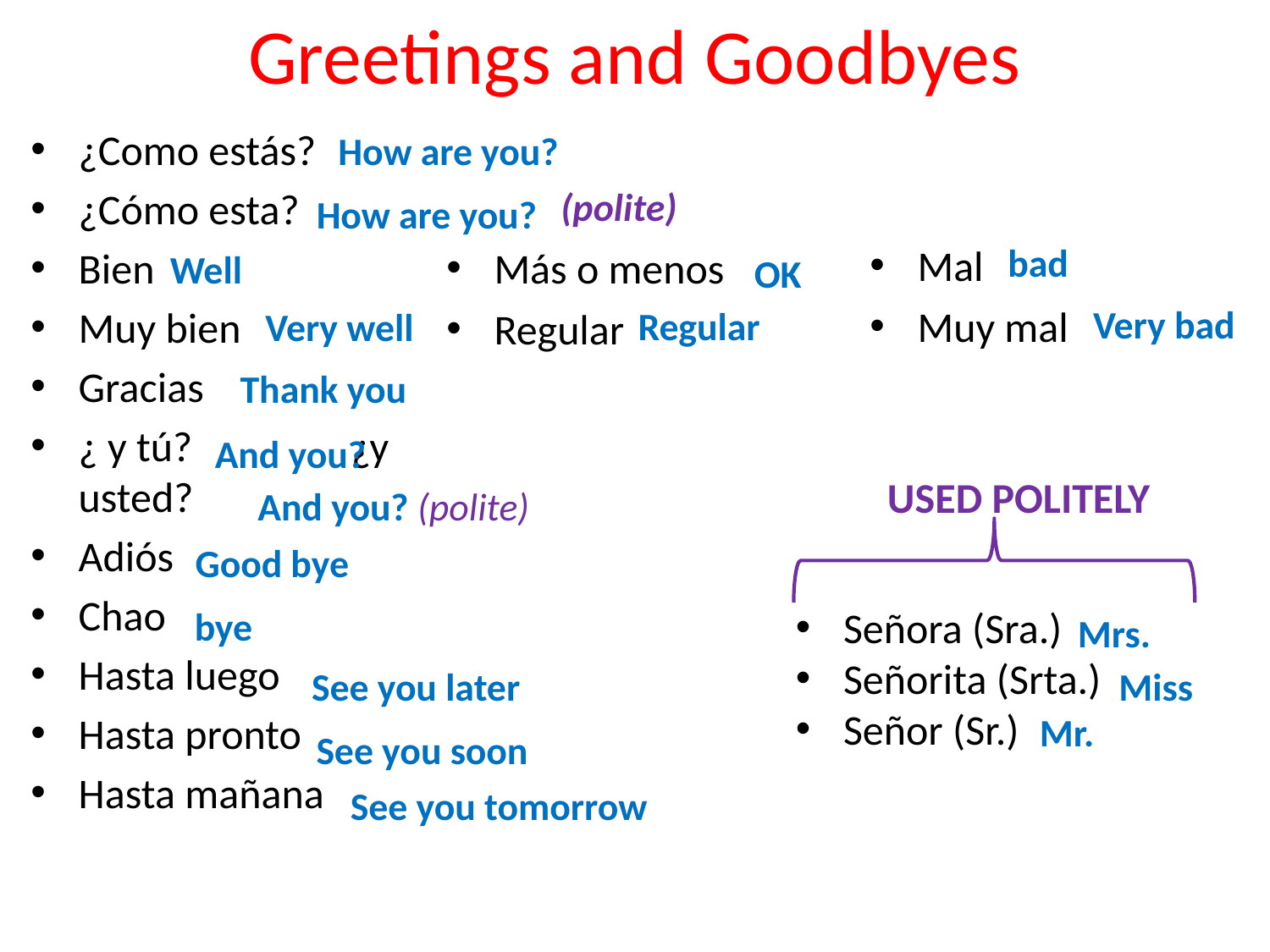

# Greetings and Goodbyes
¿Como estás?
¿Cómo esta?
Bien
Muy bien
Gracias
¿ y tú?		  ¿y usted?
Adiós
Chao
Hasta luego
Hasta pronto
Hasta mañana
How are you?
(polite)
How are you?
bad
Mal
Muy mal
Más o menos
Regular

Well
OK
Very bad
Regular
Very well
Thank you

And you?
USED POLITELY
And you? (polite)
Good bye
Señora (Sra.)
Señorita (Srta.)
Señor (Sr.)
bye
Mrs.
See you later
Miss
Mr.
See you soon
See you tomorrow